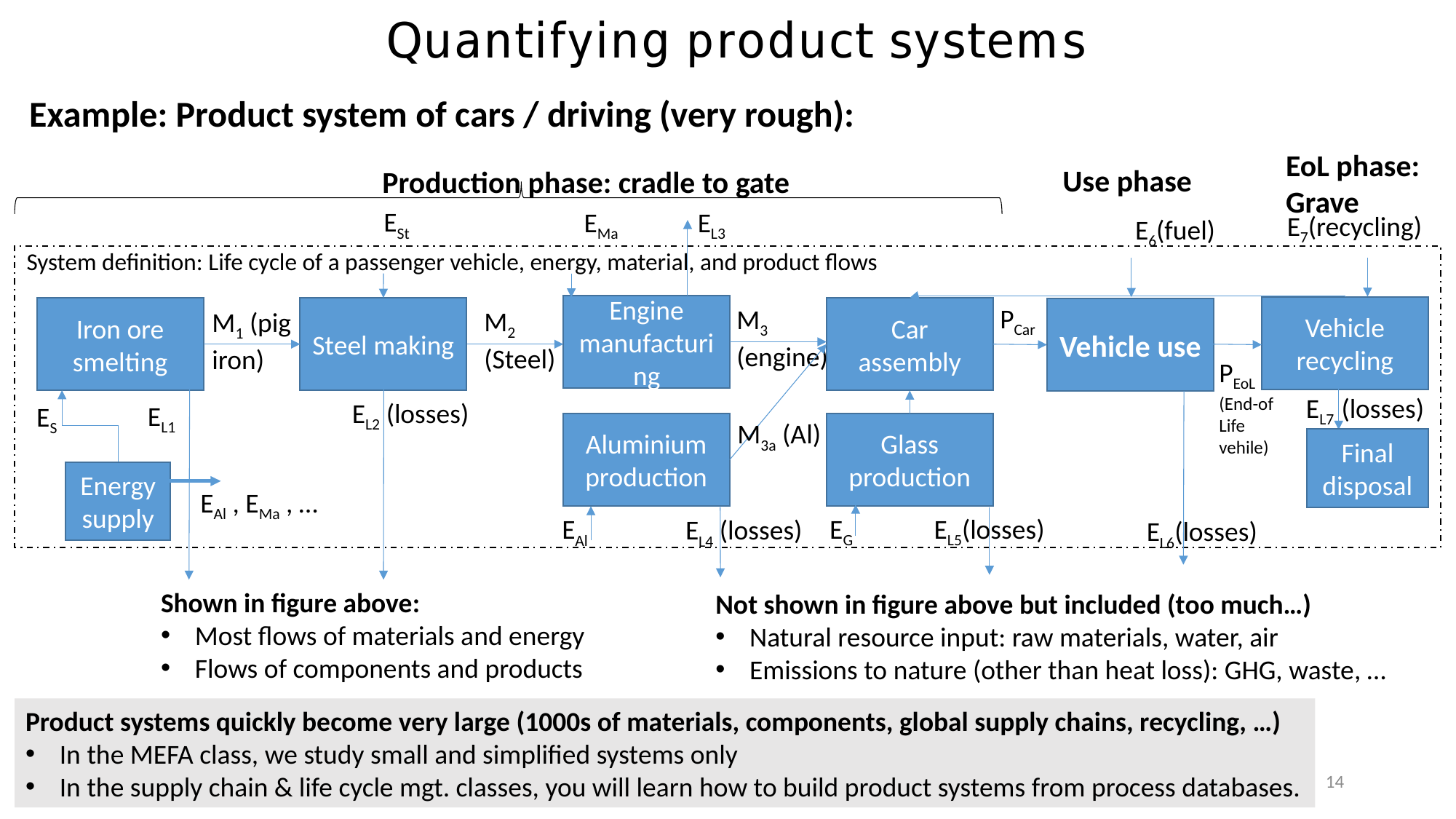

Quantifying product systems
Example: Product system of cars / driving (very rough):
EoL phase:
Grave
Use phase
Production phase: cradle to gate
ESt
EMa
EL3
E7(recycling)
E6(fuel)
System definition: Life cycle of a passenger vehicle, energy, material, and product flows

Engine manufacturing
PCar
M3
(engine)
Vehicle recycling
Iron ore smelting
Steel making
Car assembly
Vehicle use
M2
(Steel)
M1 (pig
iron)
PEoL
(End-of
Life
vehile)
EL7  (losses)
EL2 (losses)
EL1
ES
M3a (Al)
Aluminium production
Glass production
Final disposal
Energy supply
EAl , EMa , …
EG
EL5(losses)
EAl
EL4 (losses)
EL6(losses)
Shown in figure above:
Most flows of materials and energy
Flows of components and products
Not shown in figure above but included (too much…)
Natural resource input: raw materials, water, air
Emissions to nature (other than heat loss): GHG, waste, …
Product systems quickly become very large (1000s of materials, components, global supply chains, recycling, …)
In the MEFA class, we study small and simplified systems only
In the supply chain & life cycle mgt. classes, you will learn how to build product systems from process databases.
14